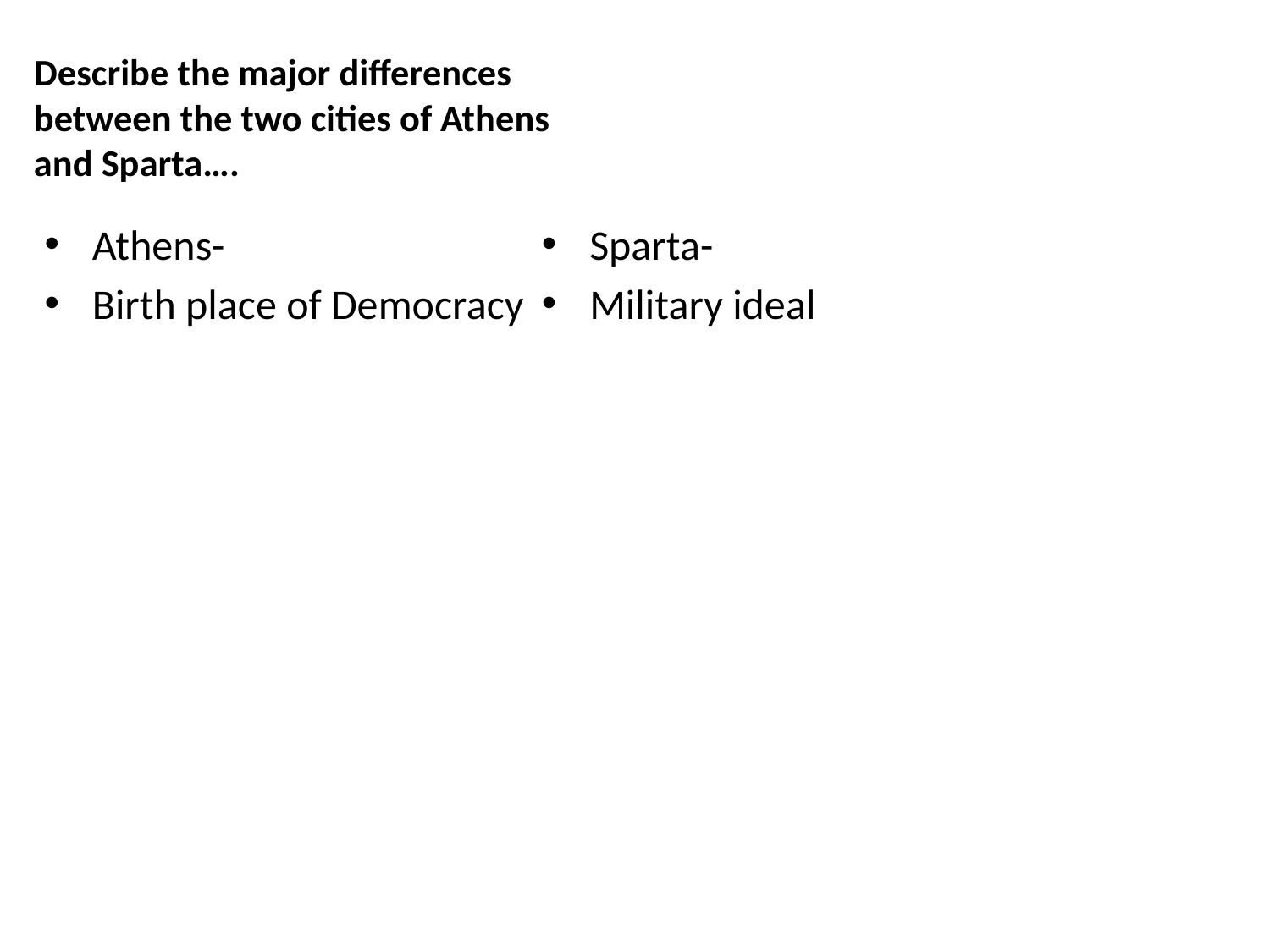

Describe the major differences between the two cities of Athens and Sparta….
Athens-
Birth place of Democracy
Sparta-
Military ideal